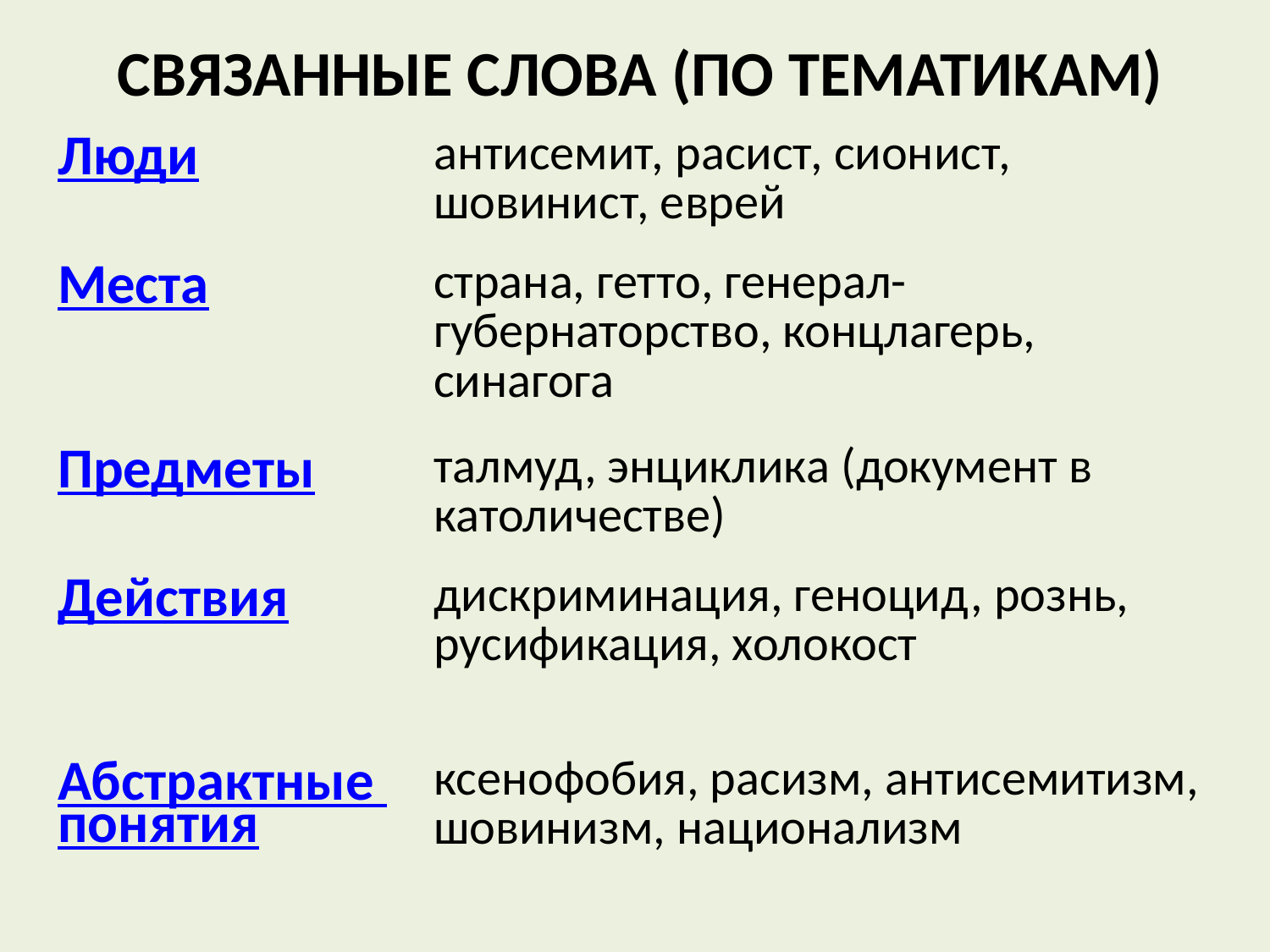

# Связанные слова (по тематикам)

| Люди | антисемит, расист, сионист, шовинист, еврей |
| --- | --- |
| Места | страна, гетто, генерал-губернаторство, концлагерь, синагога |
| Предметы | талмуд, энциклика (документ в католичестве) |
| Действия | дискриминация, геноцид, рознь, русификация, холокост |
| Абстрактные понятия | ксенофобия, расизм, антисемитизм, шовинизм, национализм |